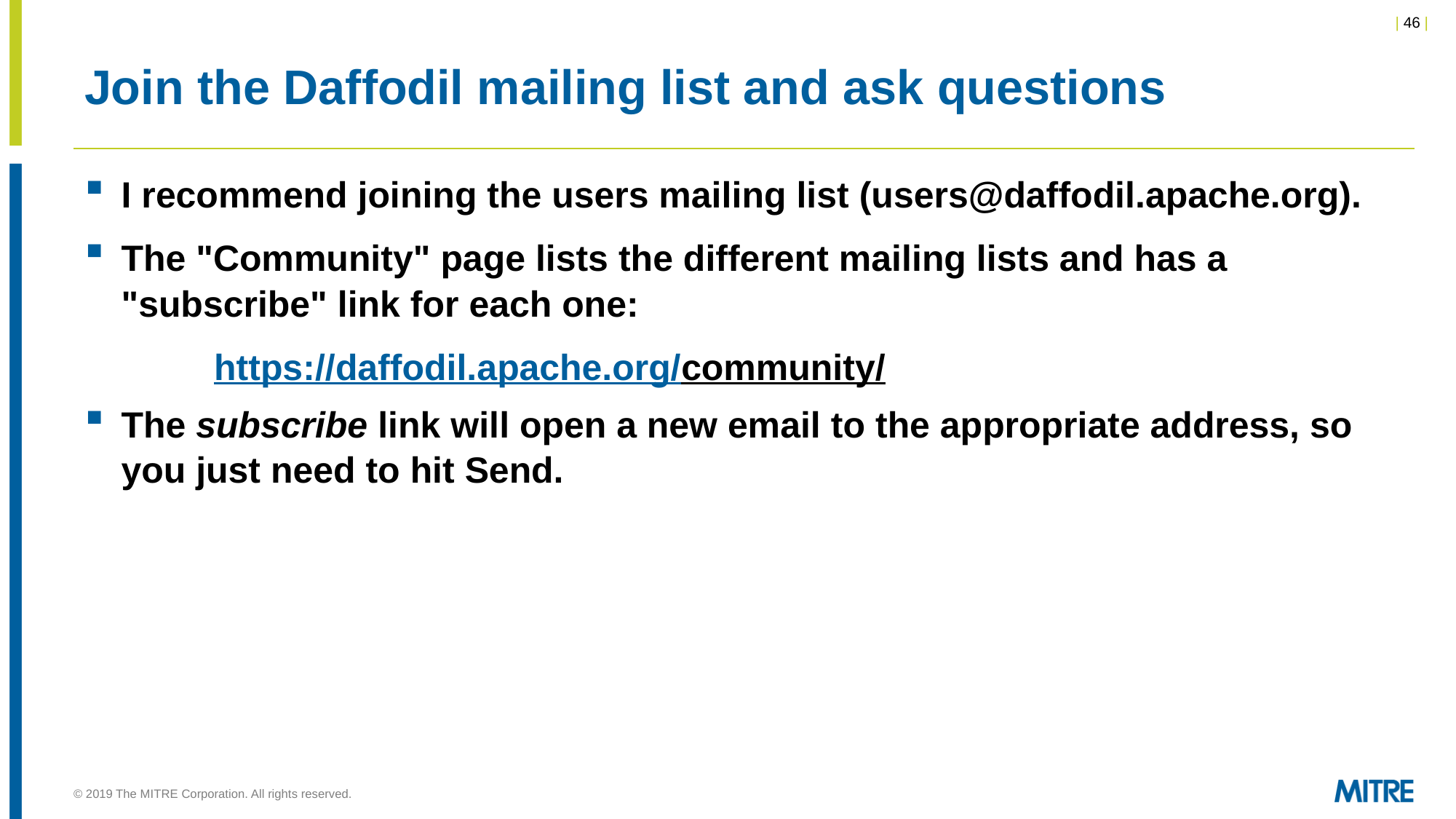

# Join the Daffodil mailing list and ask questions
I recommend joining the users mailing list (users@daffodil.apache.org).
The "Community" page lists the different mailing lists and has a "subscribe" link for each one:
 	  https://daffodil.apache.org/community/
The subscribe link will open a new email to the appropriate address, so you just need to hit Send.

© 2019 The MITRE Corporation. All rights reserved.